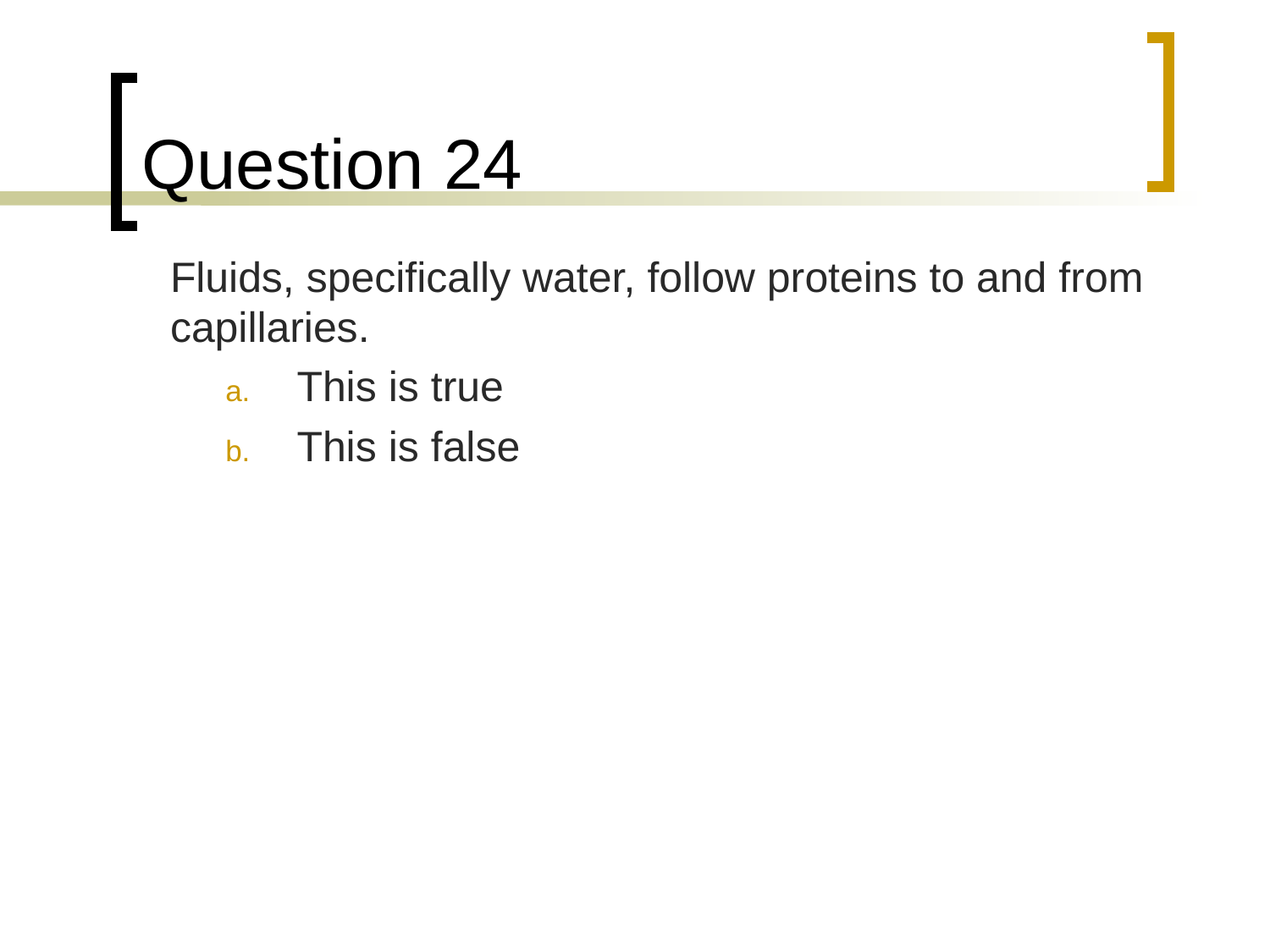

# Question 24
	Fluids, specifically water, follow proteins to and from capillaries.
This is true
This is false